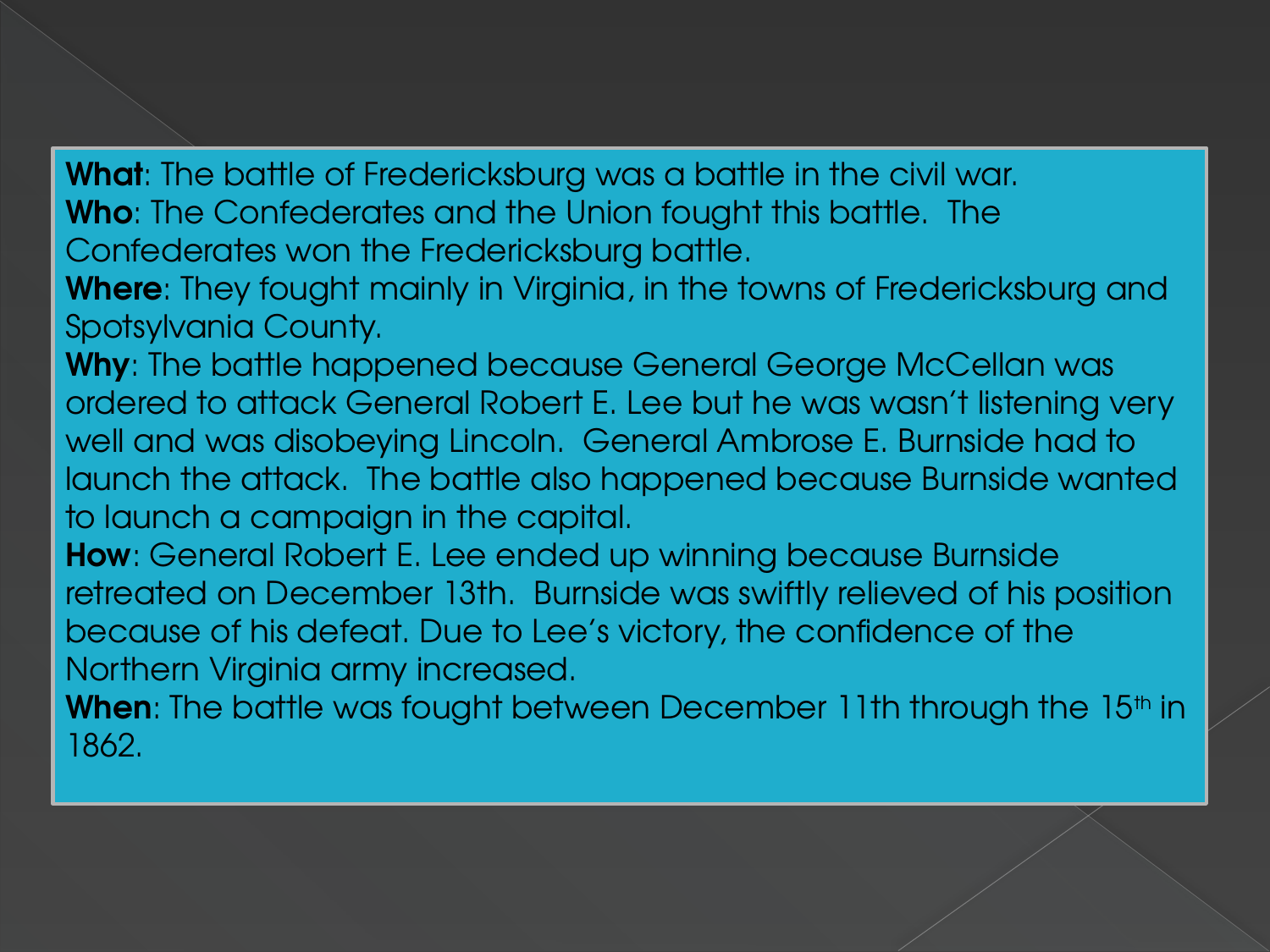

What: The battle of Fredericksburg was a battle in the civil war.
Who: The Confederates and the Union fought this battle.  The Confederates won the Fredericksburg battle.
Where: They fought mainly in Virginia, in the towns of Fredericksburg and Spotsylvania County.
Why: The battle happened because General George McCellan was ordered to attack General Robert E. Lee but he was wasn’t listening very well and was disobeying Lincoln.  General Ambrose E. Burnside had to launch the attack.  The battle also happened because Burnside wanted to launch a campaign in the capital.
How: General Robert E. Lee ended up winning because Burnside retreated on December 13th.  Burnside was swiftly relieved of his position because of his defeat. Due to Lee’s victory, the confidence of the Northern Virginia army increased.
When: The battle was fought between December 11th through the 15th in 1862.